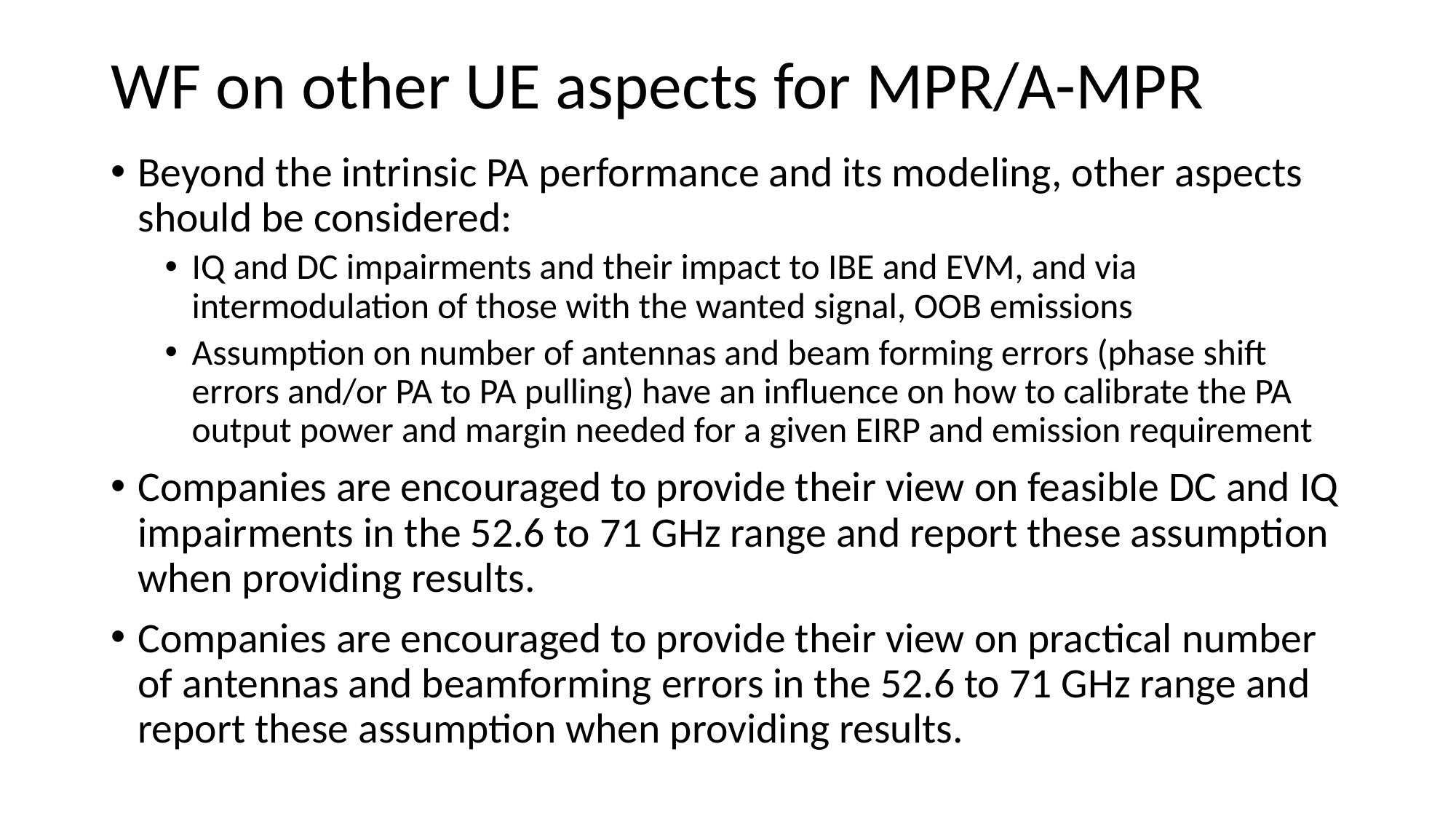

# WF on other UE aspects for MPR/A-MPR
Beyond the intrinsic PA performance and its modeling, other aspects should be considered:
IQ and DC impairments and their impact to IBE and EVM, and via intermodulation of those with the wanted signal, OOB emissions
Assumption on number of antennas and beam forming errors (phase shift errors and/or PA to PA pulling) have an influence on how to calibrate the PA output power and margin needed for a given EIRP and emission requirement
Companies are encouraged to provide their view on feasible DC and IQ impairments in the 52.6 to 71 GHz range and report these assumption when providing results.
Companies are encouraged to provide their view on practical number of antennas and beamforming errors in the 52.6 to 71 GHz range and report these assumption when providing results.